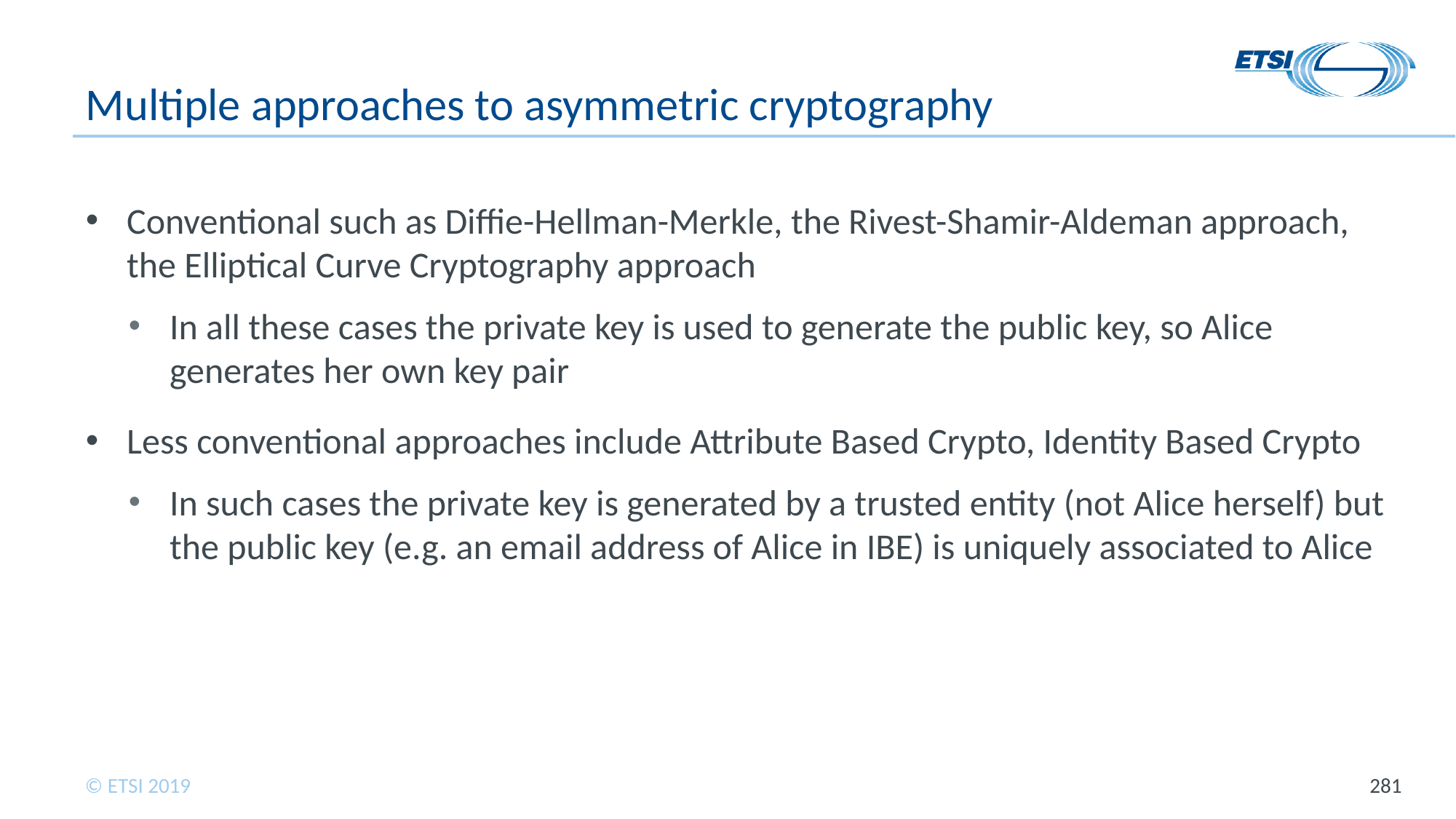

# Multiple approaches to asymmetric cryptography
Conventional such as Diffie-Hellman-Merkle, the Rivest-Shamir-Aldeman approach, the Elliptical Curve Cryptography approach
In all these cases the private key is used to generate the public key, so Alice generates her own key pair
Less conventional approaches include Attribute Based Crypto, Identity Based Crypto
In such cases the private key is generated by a trusted entity (not Alice herself) but the public key (e.g. an email address of Alice in IBE) is uniquely associated to Alice